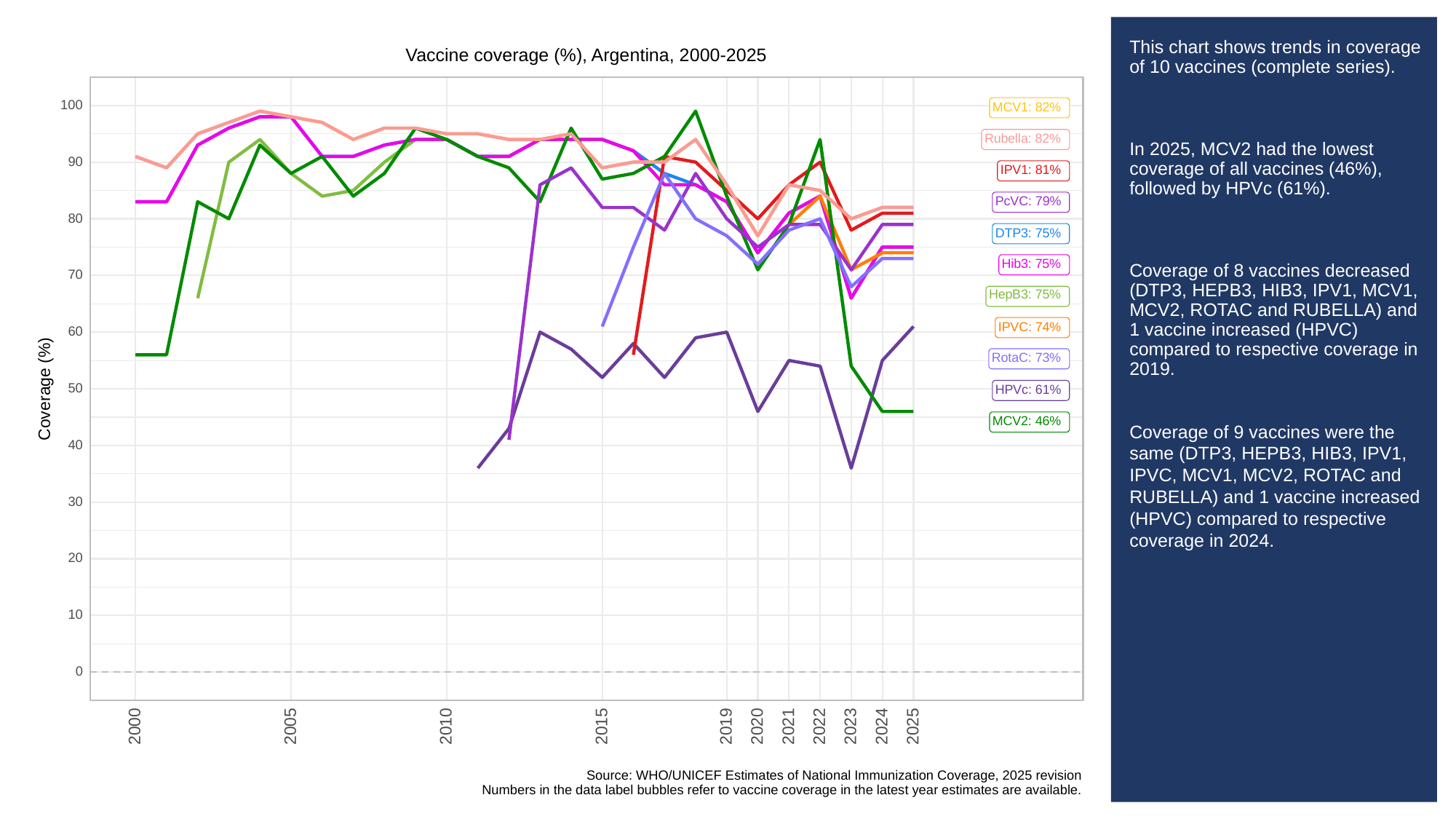

# This chart shows trends in coverage of 10 vaccines (complete series).

In 2025, MCV2 had the lowest coverage of all vaccines (46%), followed by HPVc (61%).

Coverage of 8 vaccines decreased (DTP3, HEPB3, HIB3, IPV1, MCV1, MCV2, ROTAC and RUBELLA) and 1 vaccine increased (HPVC) compared to respective coverage in 2019.

Coverage of 9 vaccines were the same (DTP3, HEPB3, HIB3, IPV1, IPVC, MCV1, MCV2, ROTAC and RUBELLA) and 1 vaccine increased (HPVC) compared to respective coverage in 2024.

Vaccine coverage (%), Argentina, 2000-2025

100
MCV1: 82%

Rubella: 82%

90

IPV1: 81%

PcVC: 79%

80

DTP3: 75%

Hib3: 75%
70

HepB3: 75%

IPVC: 74%

60

RotaC: 73%

Coverage (%)
50
HPVc: 61%

MCV2: 46%

40

30

20

10

0

2023
2000
2005
2010
2015
2019
2020
2021
2022
2024
2025
Source: WHO/UNICEF Estimates of National Immunization Coverage, 2025 revision
Numbers in the data label bubbles refer to vaccine coverage in the latest year estimates are available.